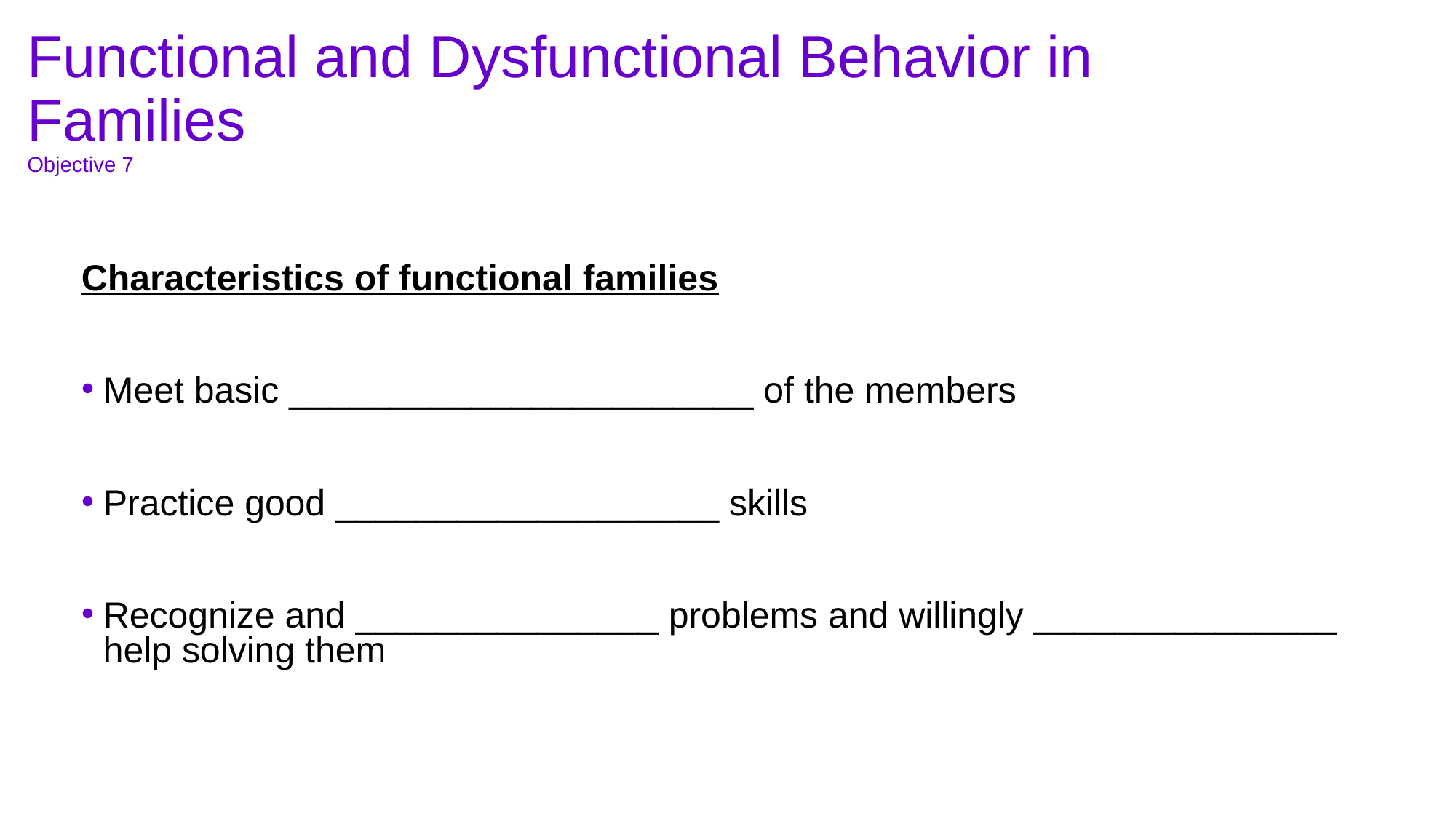

# Functional and Dysfunctional Behavior in Families Objective 7
Characteristics of functional families

Meet basic _______________________ of the members

Practice good ___________________ skills

Recognize and _______________ problems and willingly _______________ help solving them